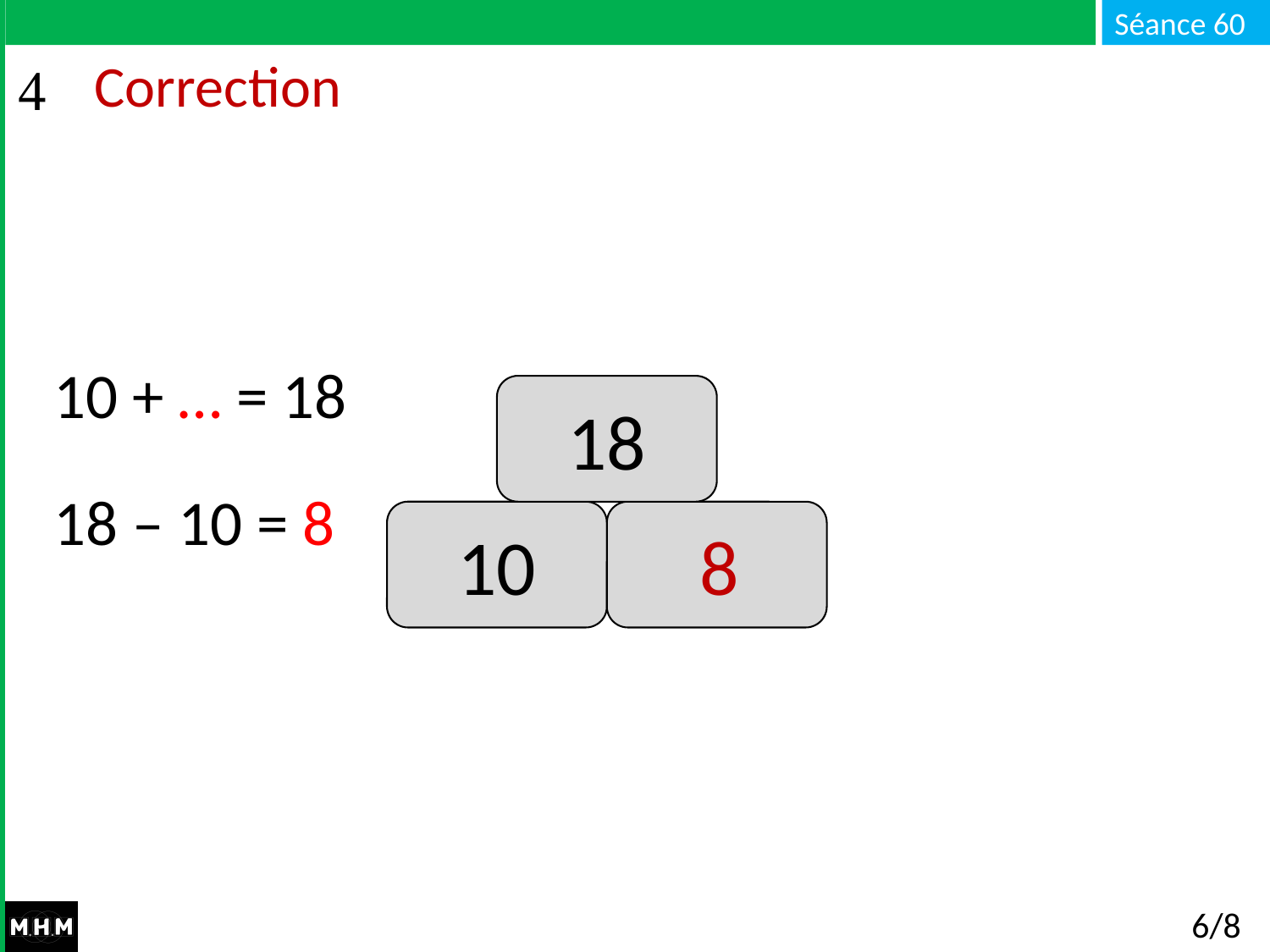

# Correction
10 + … = 18
18
18 – 10 = 8

10
8
6/8